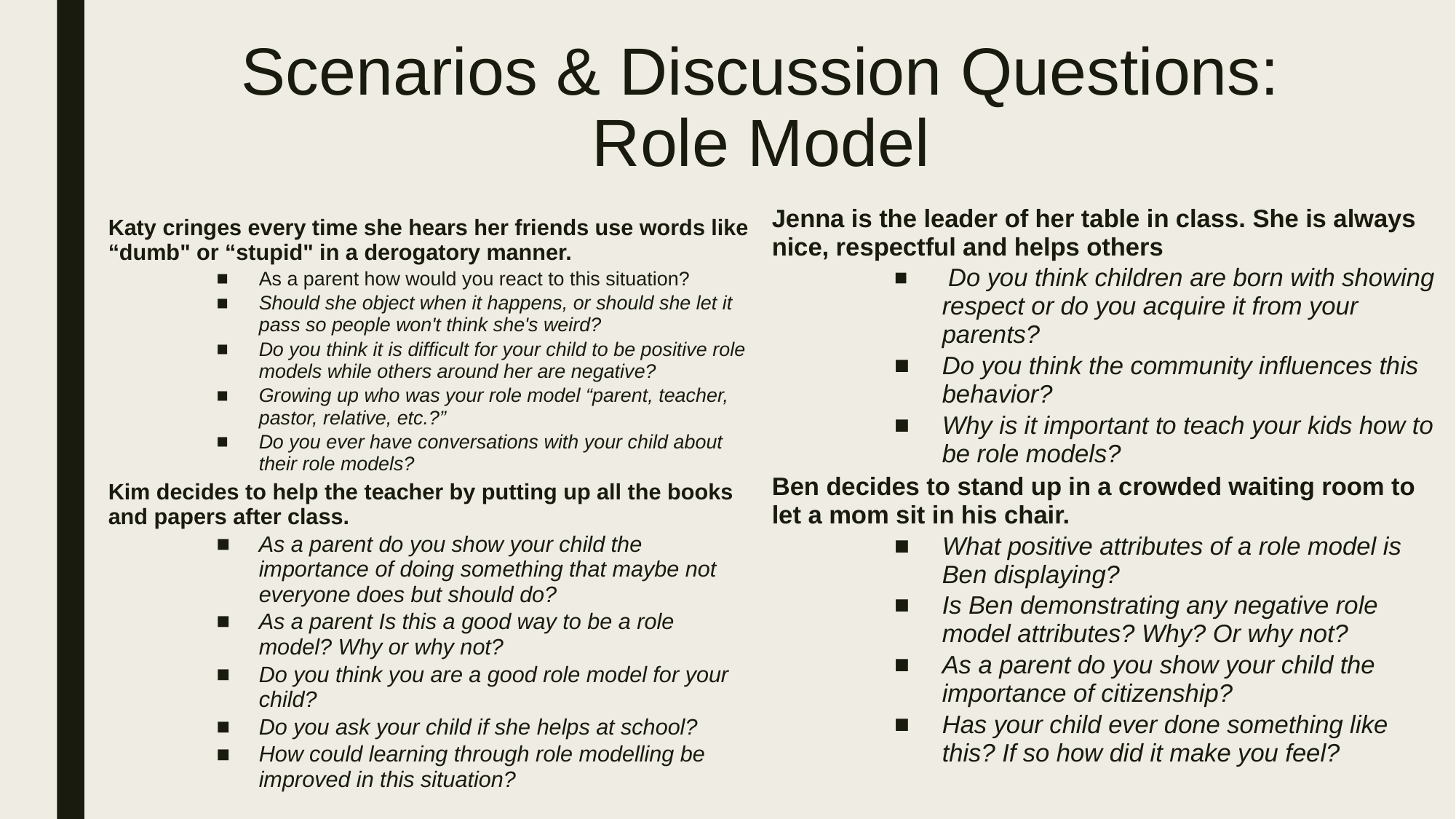

# Scenarios & Discussion Questions: Role Model
Jenna is the leader of her table in class. She is always nice, respectful and helps others
 Do you think children are born with showing respect or do you acquire it from your parents?
Do you think the community influences this behavior?
Why is it important to teach your kids how to be role models?
Ben decides to stand up in a crowded waiting room to let a mom sit in his chair.
What positive attributes of a role model is Ben displaying?
Is Ben demonstrating any negative role model attributes? Why? Or why not?
As a parent do you show your child the importance of citizenship?
Has your child ever done something like this? If so how did it make you feel?

Katy cringes every time she hears her friends use words like “dumb" or “stupid" in a derogatory manner.
As a parent how would you react to this situation?
Should she object when it happens, or should she let it pass so people won't think she's weird?
Do you think it is difficult for your child to be positive role models while others around her are negative?
Growing up who was your role model “parent, teacher, pastor, relative, etc.?”
Do you ever have conversations with your child about their role models?
Kim decides to help the teacher by putting up all the books and papers after class.
As a parent do you show your child the importance of doing something that maybe not everyone does but should do?
As a parent Is this a good way to be a role model? Why or why not?
Do you think you are a good role model for your child?
Do you ask your child if she helps at school?
How could learning through role modelling be improved in this situation?